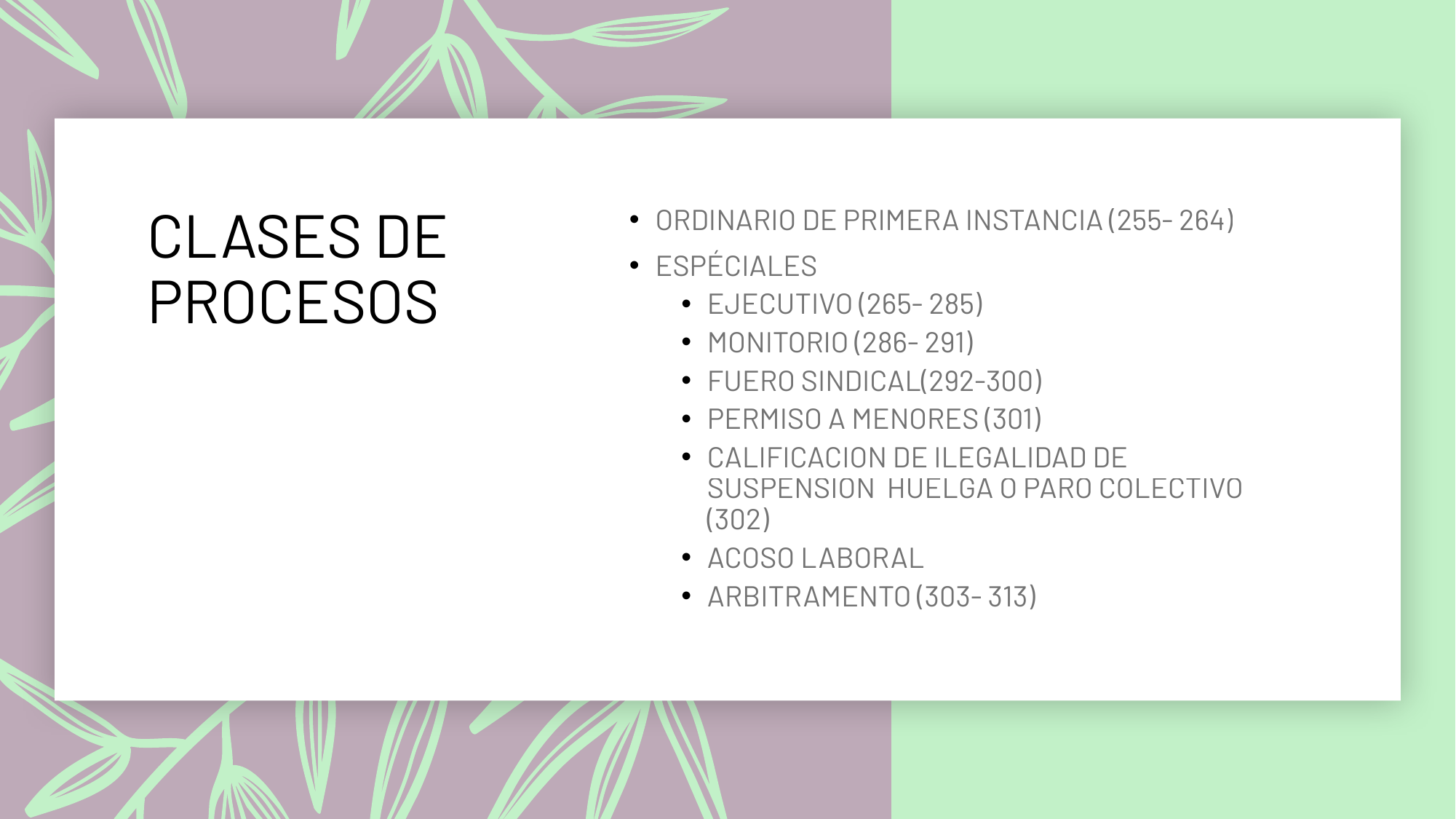

# CLASES DE PROCESOS
ORDINARIO DE PRIMERA INSTANCIA (255- 264)
ESPÉCIALES
EJECUTIVO (265- 285)
MONITORIO (286- 291)
FUERO SINDICAL(292-300)
PERMISO A MENORES (301)
CALIFICACION DE ILEGALIDAD DE SUSPENSION  HUELGA O PARO COLECTIVO  (302)
ACOSO LABORAL
ARBITRAMENTO (303- 313)